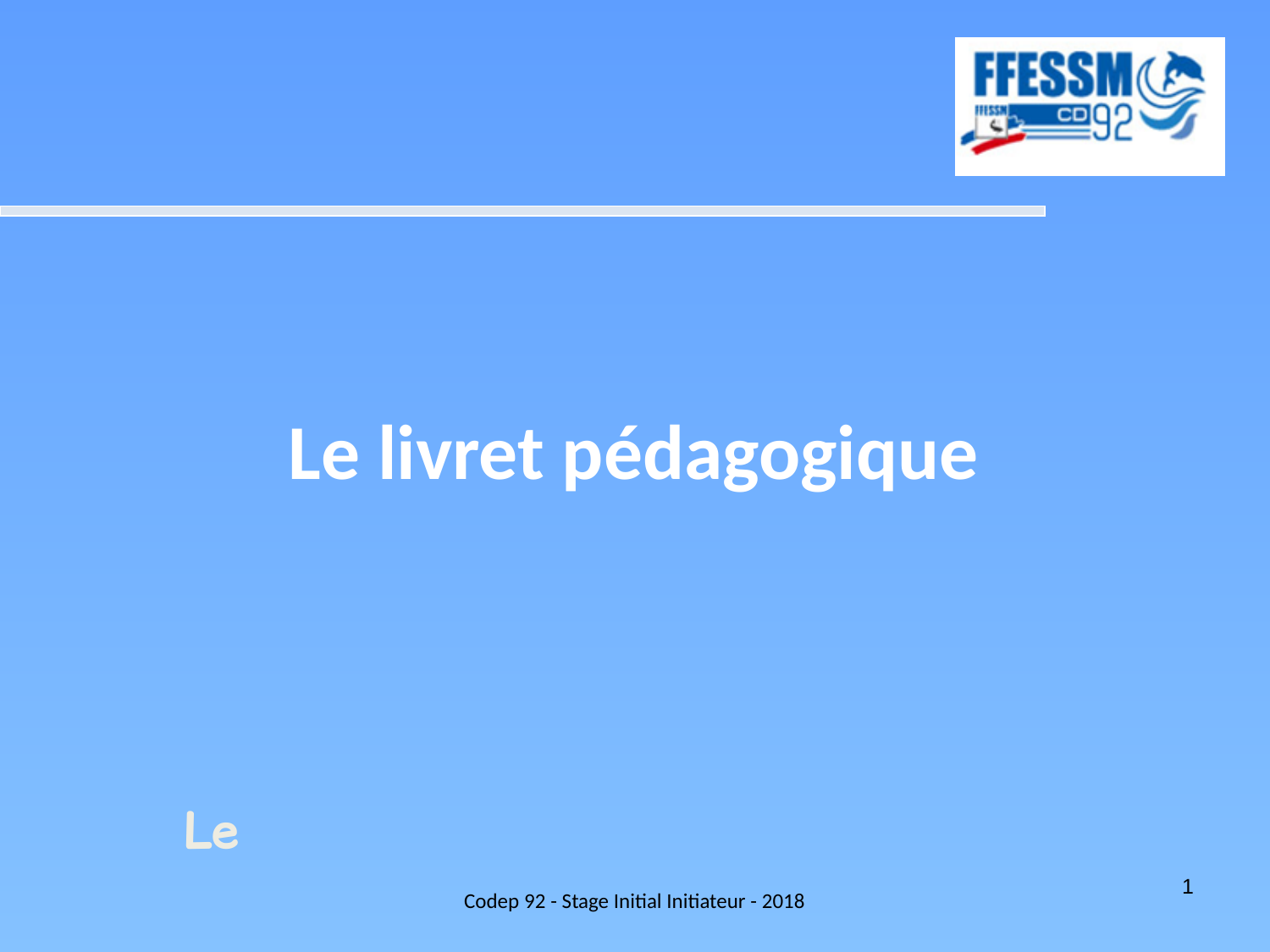

Le livret pédagogique
Le
Codep 92 - Stage Initial Initiateur - 2018
1